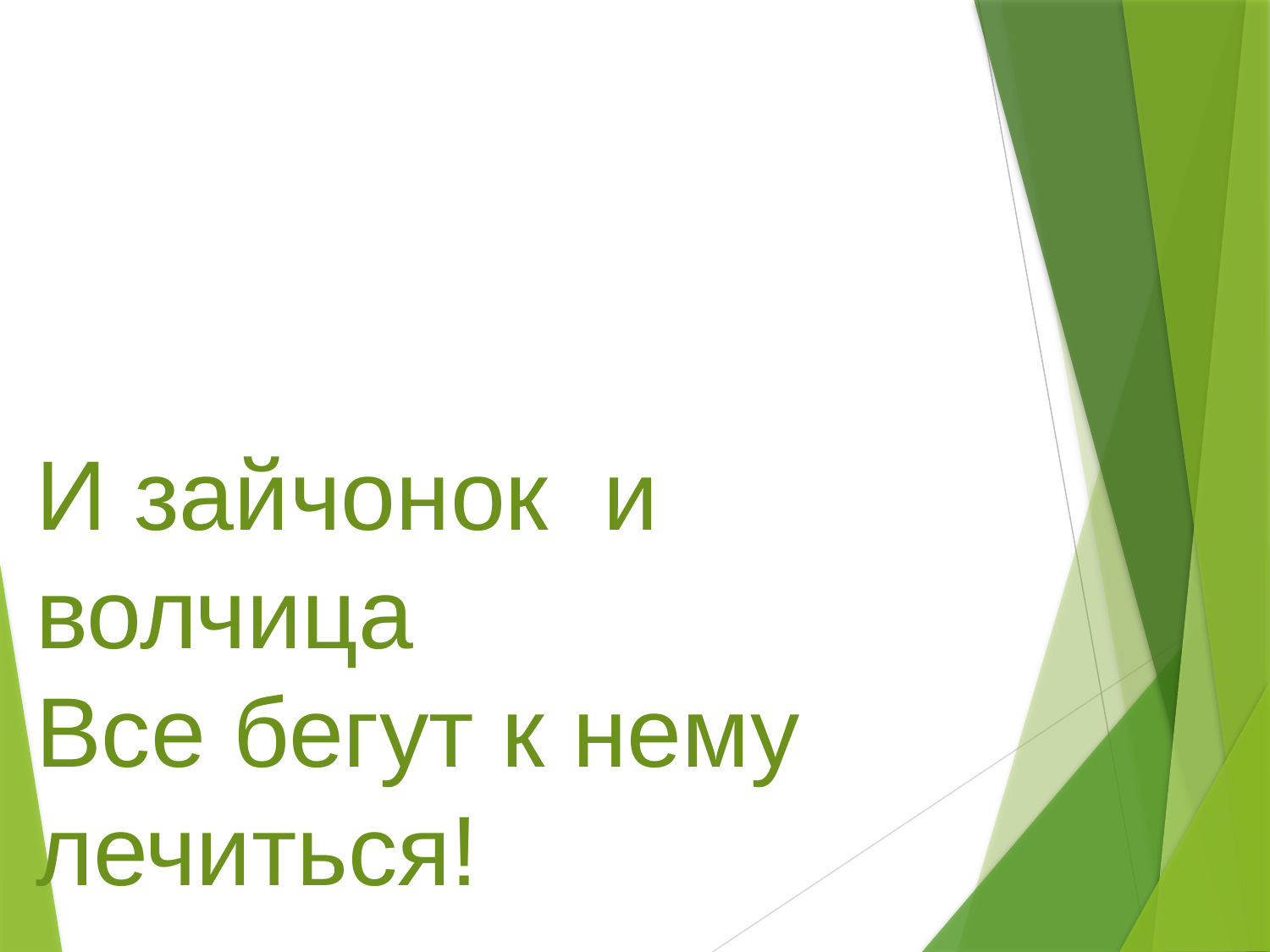

И зайчонок  и волчица
Все бегут к нему лечиться!